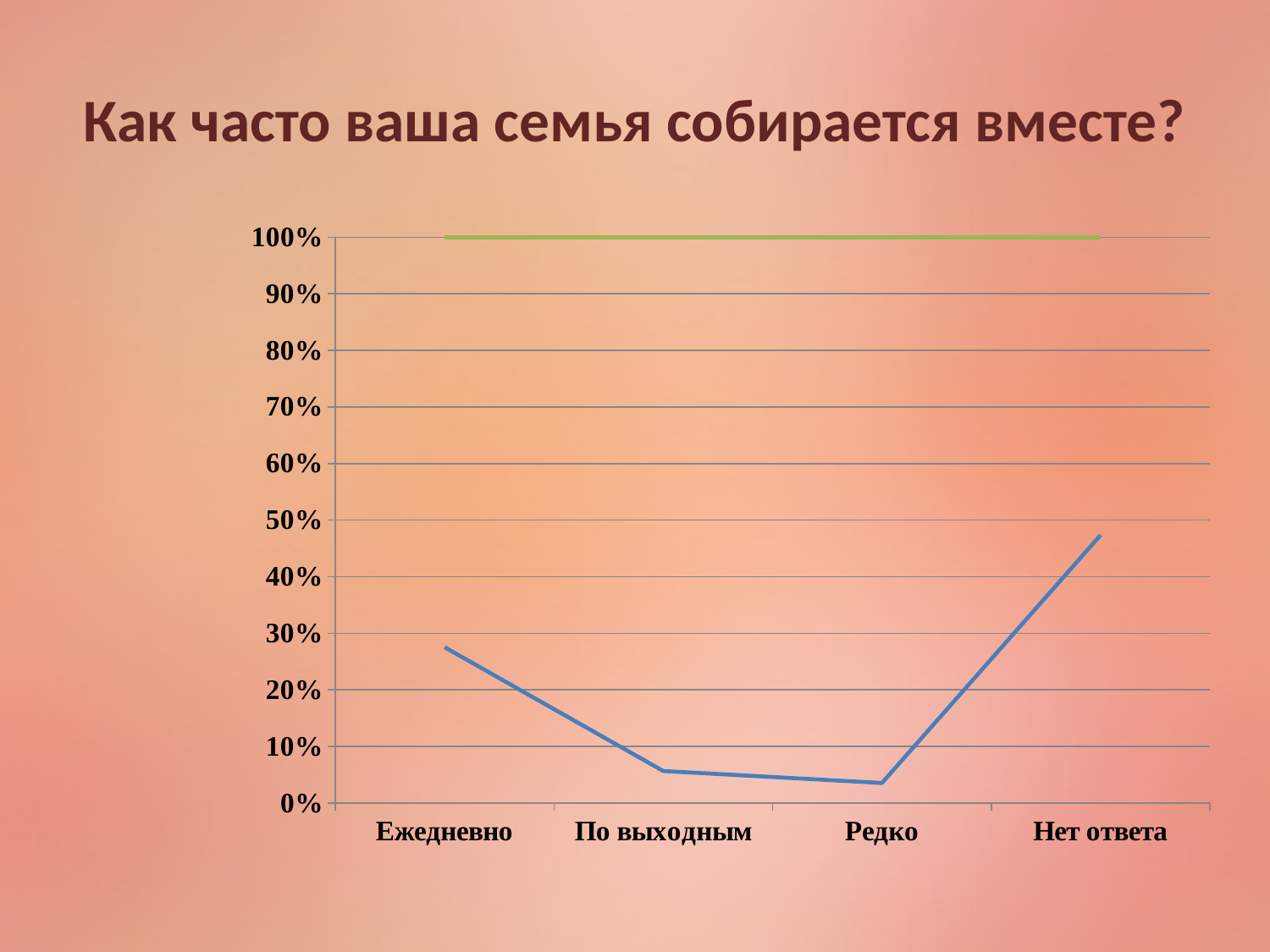

# Как часто ваша семья собирается вместе?

### Chart

| Category | Ряд 1 | Ряд 3 |
|---|---|---|
| Ежедневно | 0.7600000000000016 | 2.0 |
| По выходным | 0.12000000000000002 | 2.0 |
| Редко | 0.11000000000000001 | 3.0 |
| Нет ответа | 4.5 | 5.0 |